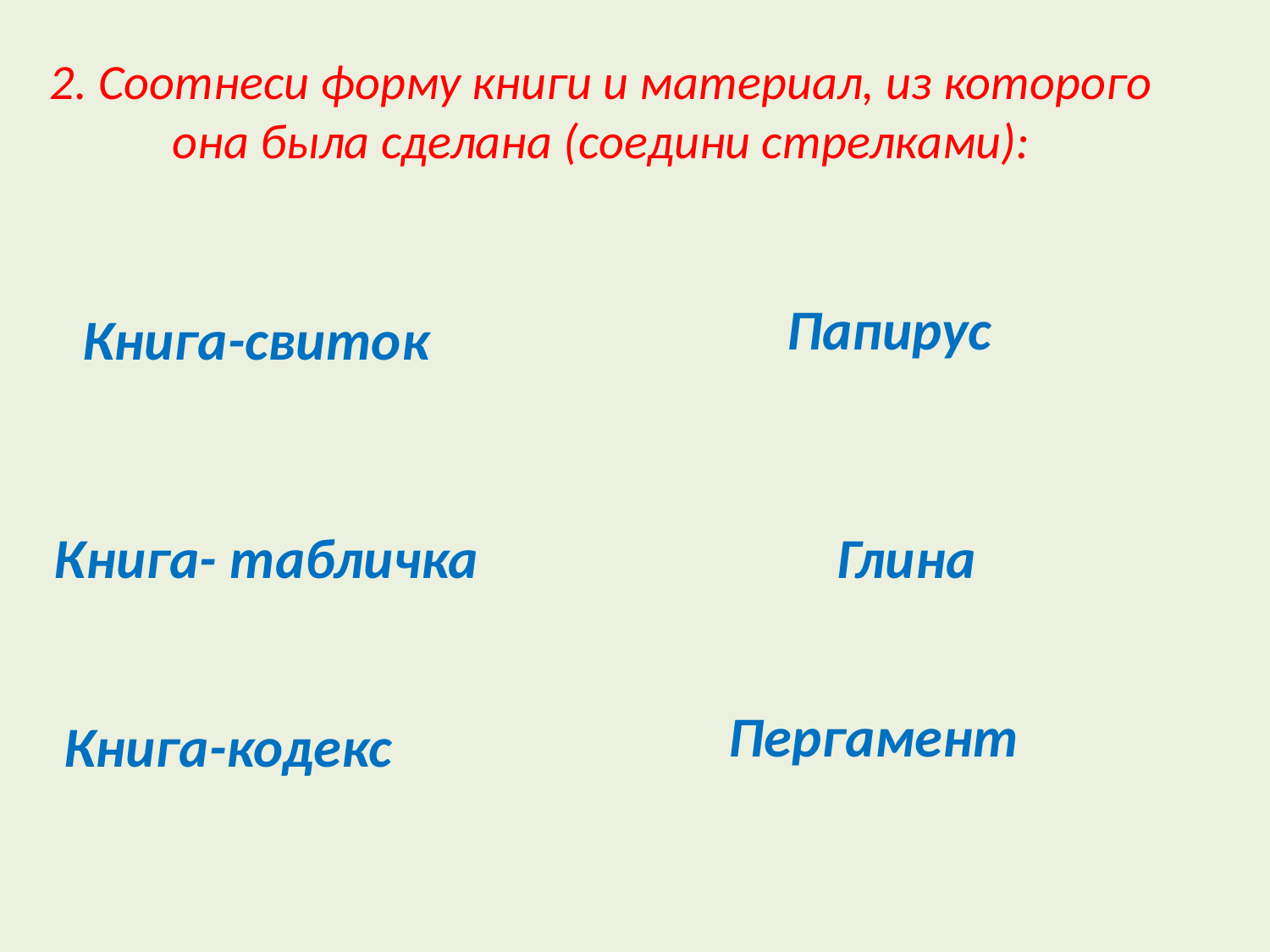

# 2. Соотнеси форму книги и материал, из которого она была сделана (соедини стрелками):
Папирус
Книга-свиток
Книга- табличка
Глина
Пергамент
Книга-кодекс